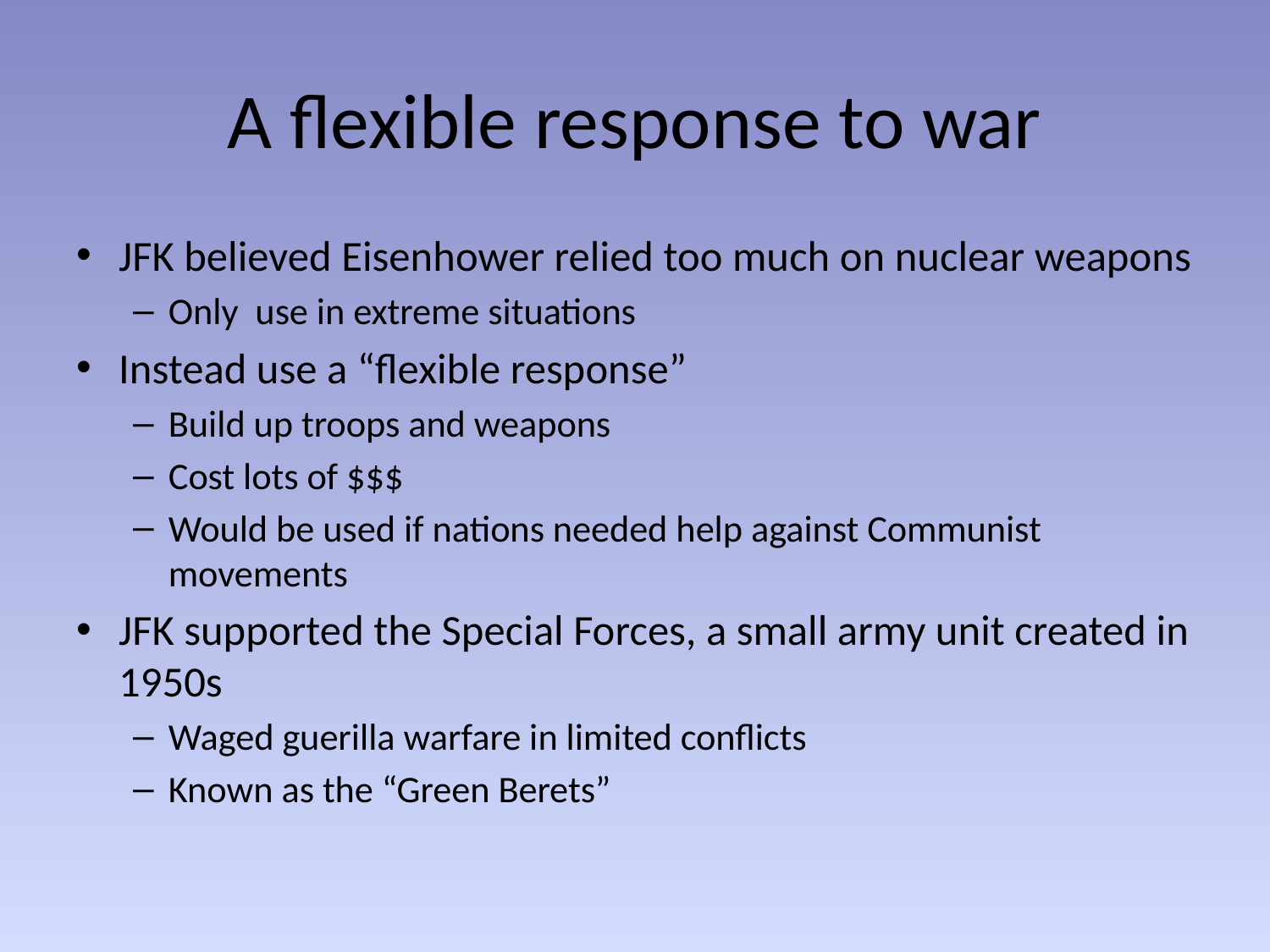

# A flexible response to war
JFK believed Eisenhower relied too much on nuclear weapons
Only  use in extreme situations
Instead use a “flexible response”
Build up troops and weapons
Cost lots of $$$
Would be used if nations needed help against Communist movements
JFK supported the Special Forces, a small army unit created in 1950s
Waged guerilla warfare in limited conflicts
Known as the “Green Berets”